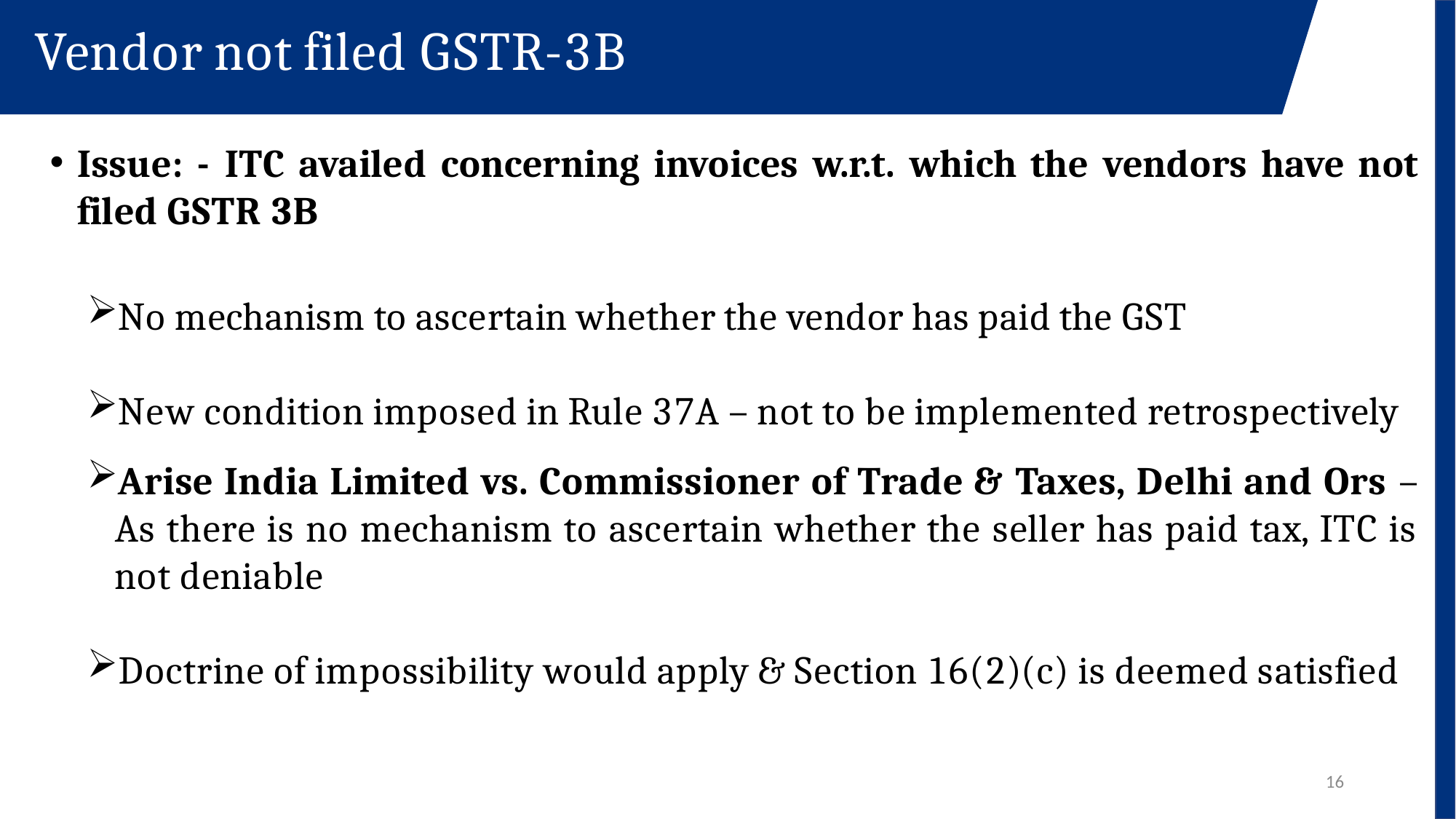

Vendor not filed GSTR-3B
Issue: - ITC availed concerning invoices w.r.t. which the vendors have not filed GSTR 3B

No mechanism to ascertain whether the vendor has paid the GST

New condition imposed in Rule 37A – not to be implemented retrospectively
Arise India Limited vs. Commissioner of Trade & Taxes, Delhi and Ors – As there is no mechanism to ascertain whether the seller has paid tax, ITC is not deniable

Doctrine of impossibility would apply & Section 16(2)(c) is deemed satisfied

16